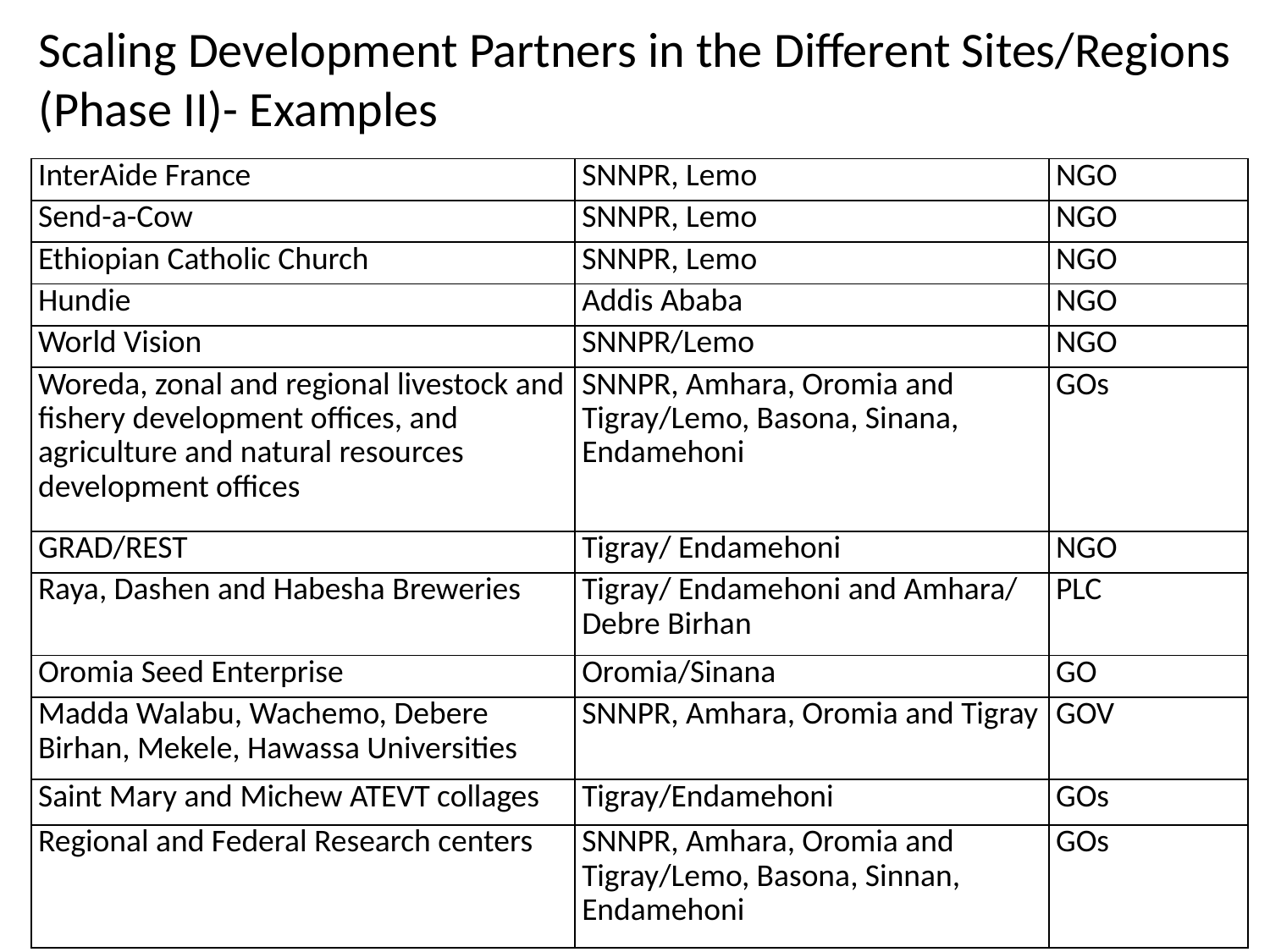

Scaling Development Partners in the Different Sites/Regions (Phase II)- Examples
| InterAide France | SNNPR, Lemo | NGO |
| --- | --- | --- |
| Send-a-Cow | SNNPR, Lemo | NGO |
| Ethiopian Catholic Church | SNNPR, Lemo | NGO |
| Hundie | Addis Ababa | NGO |
| World Vision | SNNPR/Lemo | NGO |
| Woreda, zonal and regional livestock and fishery development offices, and agriculture and natural resources development offices | SNNPR, Amhara, Oromia and Tigray/Lemo, Basona, Sinana, Endamehoni | GOs |
| GRAD/REST | Tigray/ Endamehoni | NGO |
| Raya, Dashen and Habesha Breweries | Tigray/ Endamehoni and Amhara/ Debre Birhan | PLC |
| Oromia Seed Enterprise | Oromia/Sinana | GO |
| Madda Walabu, Wachemo, Debere Birhan, Mekele, Hawassa Universities | SNNPR, Amhara, Oromia and Tigray | GOV |
| Saint Mary and Michew ATEVT collages | Tigray/Endamehoni | GOs |
| Regional and Federal Research centers | SNNPR, Amhara, Oromia and Tigray/Lemo, Basona, Sinnan, Endamehoni | GOs |